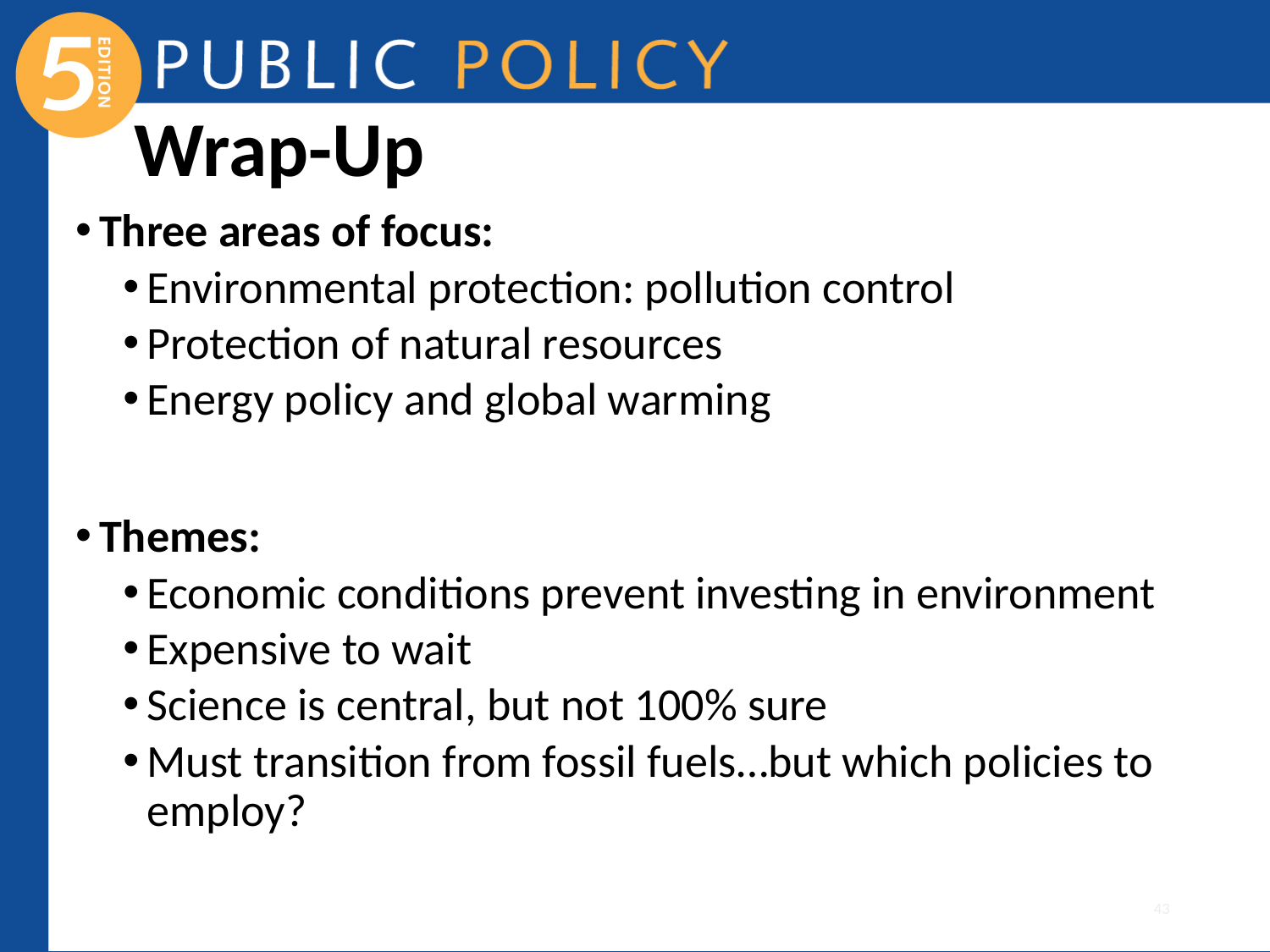

# Wrap-Up
Three areas of focus:
Environmental protection: pollution control
Protection of natural resources
Energy policy and global warming

Themes:
Economic conditions prevent investing in environment
Expensive to wait
Science is central, but not 100% sure
Must transition from fossil fuels…but which policies to employ?
43